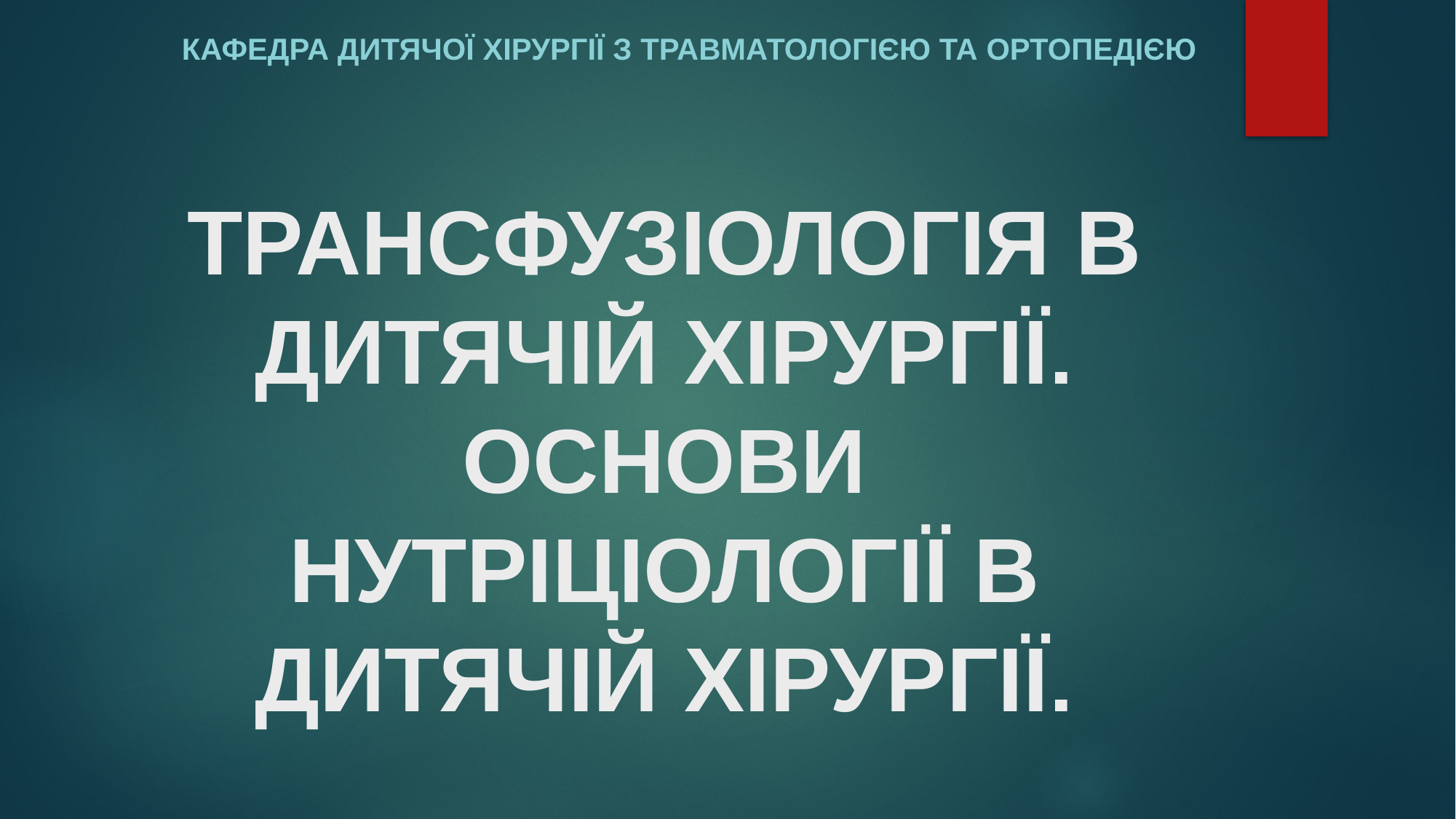

Кафедра дитячої хірургії з травматологією та ортопедією
# ТРАНСФУЗІОЛОГІЯ В ДИТЯЧІЙ ХІРУРГІЇ. ОСНОВИ НУТРІЦІОЛОГІЇ В ДИТЯЧІЙ ХІРУРГІЇ.